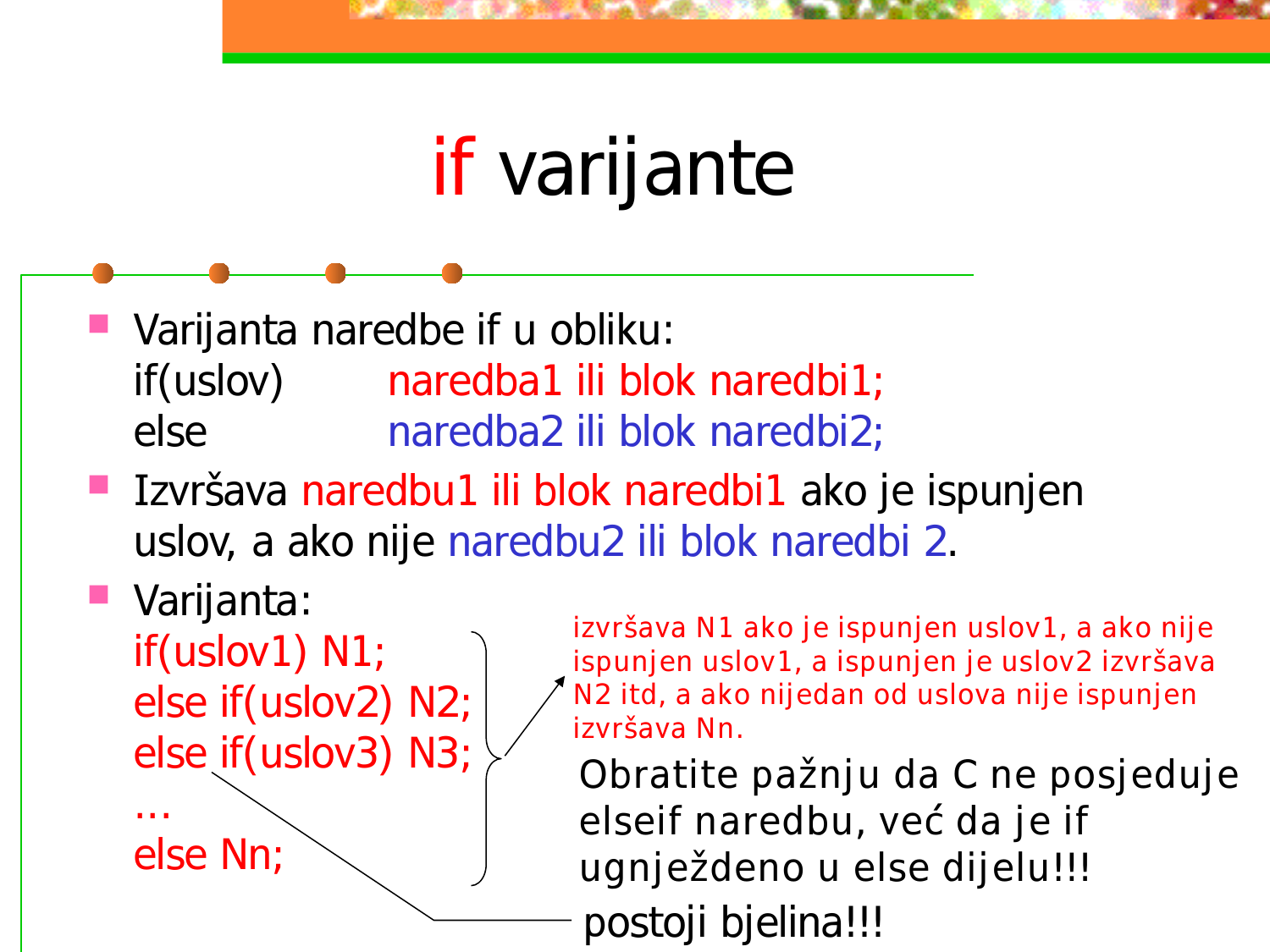

# if varijante
Varijanta naredbe if u obliku:
if(uslov) 	naredba1 ili blok naredbi1;
else		naredba2 ili blok naredbi2;
Izvršava naredbu1 ili blok naredbi1 ako je ispunjen uslov, a ako nije naredbu2 ili blok naredbi 2.
Varijanta:
if(uslov1) N1;
else if(uslov2) N2;
else if(uslov3) N3;
...
else Nn;
izvršava N1 ako je ispunjen uslov1, a ako nije ispunjen uslov1, a ispunjen je uslov2 izvršava N2 itd, a ako nijedan od uslova nije ispunjen izvršava Nn.

Obratite pažnju da C ne posjeduje elseif naredbu, već da je if ugnježdeno u else dijelu!!!

postoji bjelina!!!